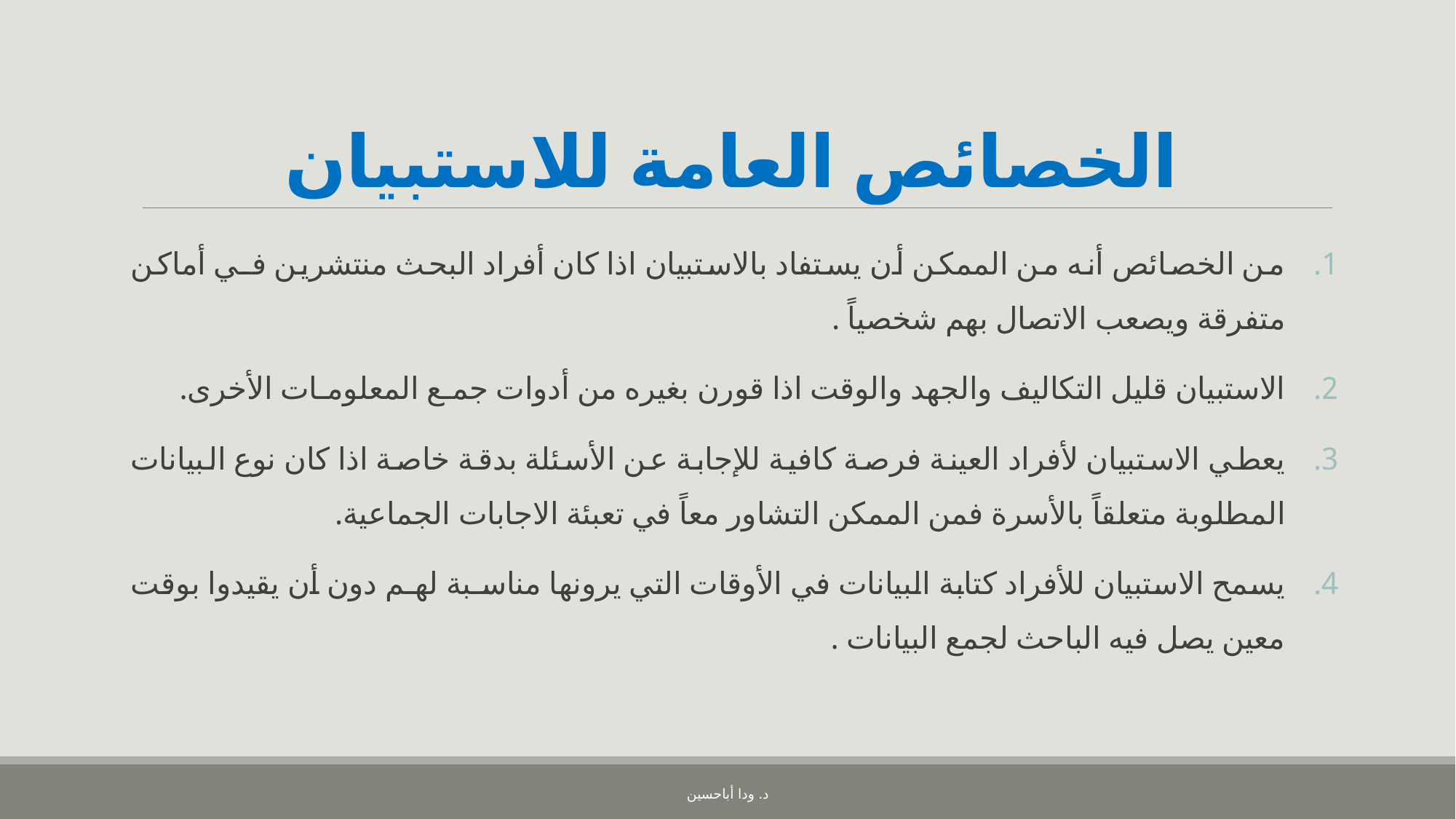

# الخصائص العامة للاستبيان
من الخصائص أنه من الممكن أن يستفاد بالاستبيان اذا كان أفراد البحث منتشرين فـي أماكن متفرقة ويصعب الاتصال بهم شخصياً .
الاستبيان قليل التكاليف والجهد والوقت اذا قورن بغيره من أدوات جمـع المعلومـات الأخرى.
يعطي الاستبيان لأفراد العينة فرصة كافية للإجابة عن الأسئلة بدقة خاصة اذا كان نوع البيانات المطلوبة متعلقاً بالأسرة فمن الممكن التشاور معاً في تعبئة الاجابات الجماعية.
يسمح الاستبيان للأفراد كتابة البيانات في الأوقات التي يرونها مناسـبة لهـم دون أن يقيدوا بوقت معين يصل فيه الباحث لجمع البيانات .
د. ودا أباحسين